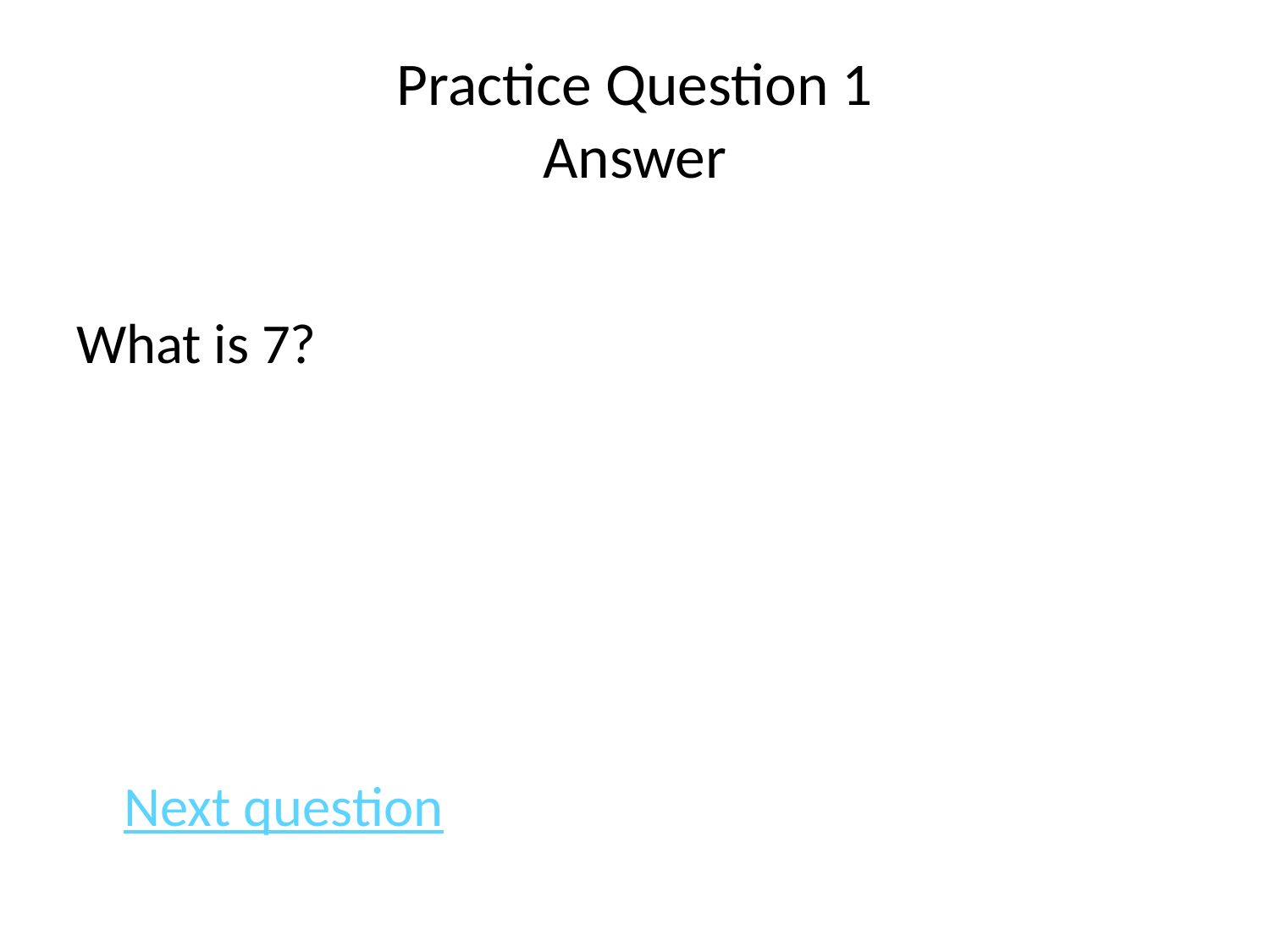

# Practice Question 1 Answer

What is 7?

							Next question